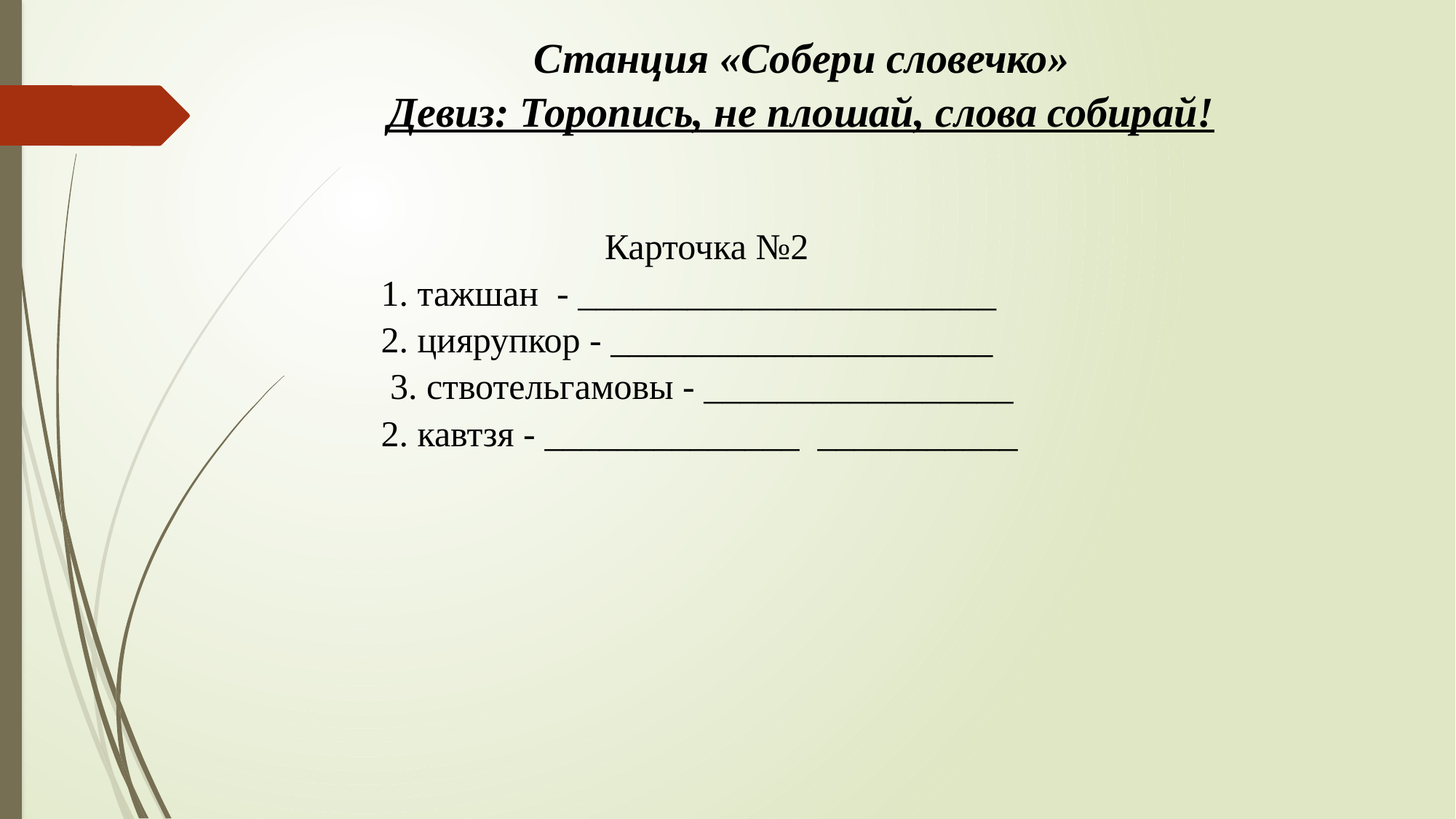

Станция «Собери словечко»
Девиз: Торопись, не плошай, слова собирай!
Карточка №2
1. тажшан  - _______________________
2. циярупкор - _____________________
 3. ствотельгамовы - _________________
2. кавтзя - ______________  ___________